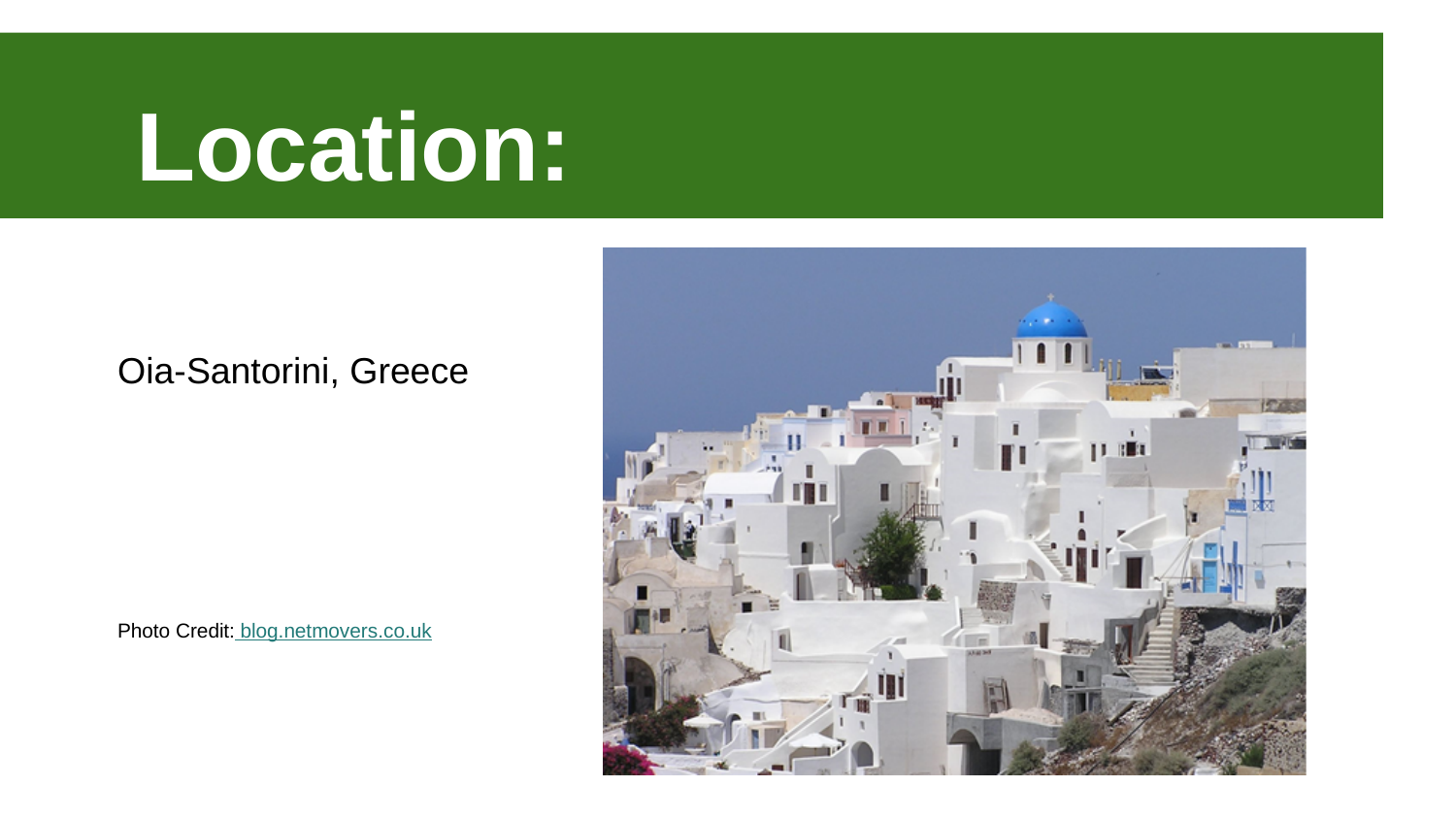

# Location:

Oia-Santorini, Greece

Photo Credit: blog.netmovers.co.uk